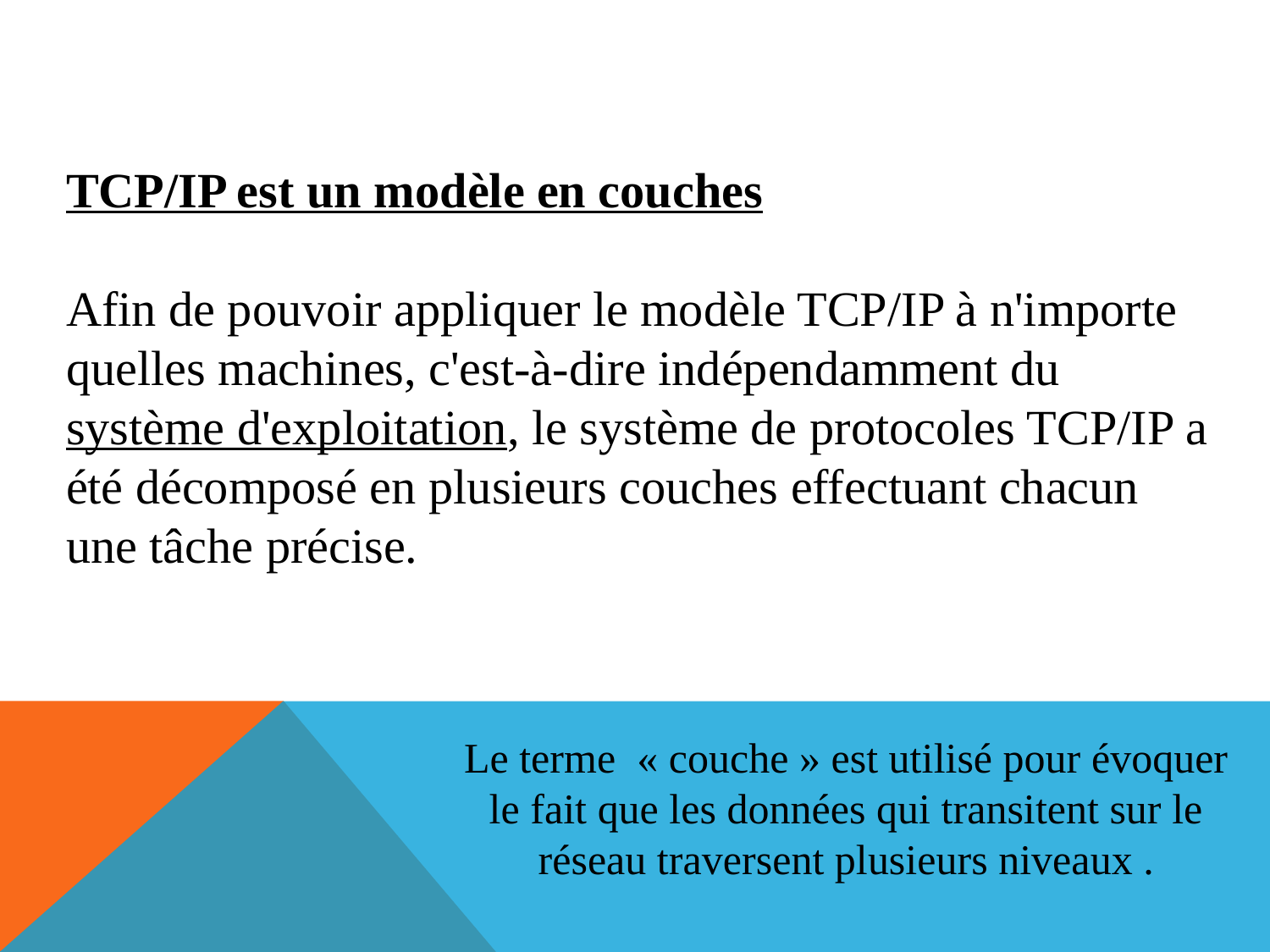

TCP/IP est un modèle en couches

Afin de pouvoir appliquer le modèle TCP/IP à n'importe quelles machines, c'est-à-dire indépendamment du système d'exploitation, le système de protocoles TCP/IP a été décomposé en plusieurs couches effectuant chacun une tâche précise.

Le terme  « couche » est utilisé pour évoquer le fait que les données qui transitent sur le réseau traversent plusieurs niveaux .